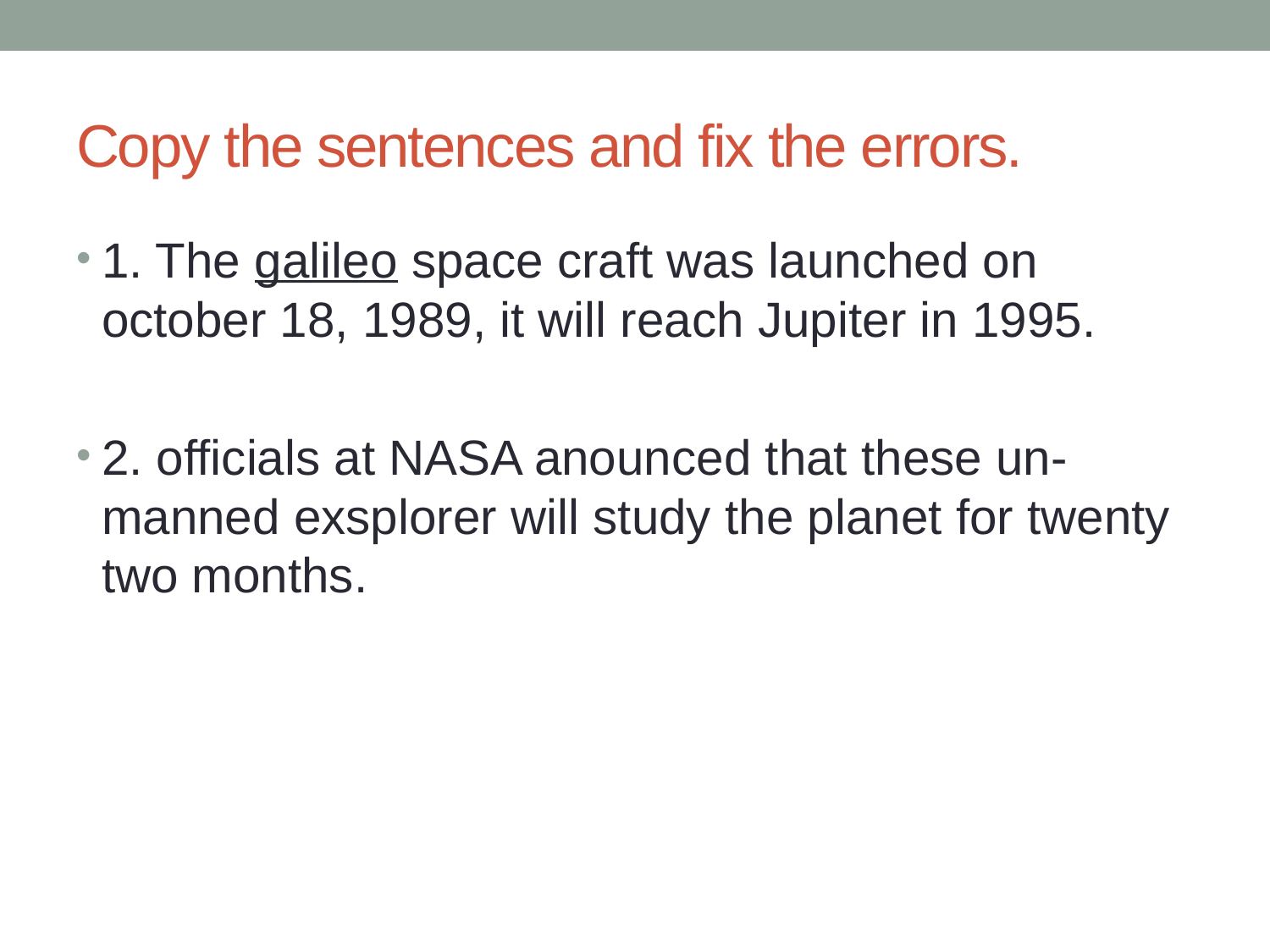

# Copy the sentences and fix the errors.
1. The galileo space craft was launched on october 18, 1989, it will reach Jupiter in 1995.

2. officials at NASA anounced that these un-manned exsplorer will study the planet for twenty two months.